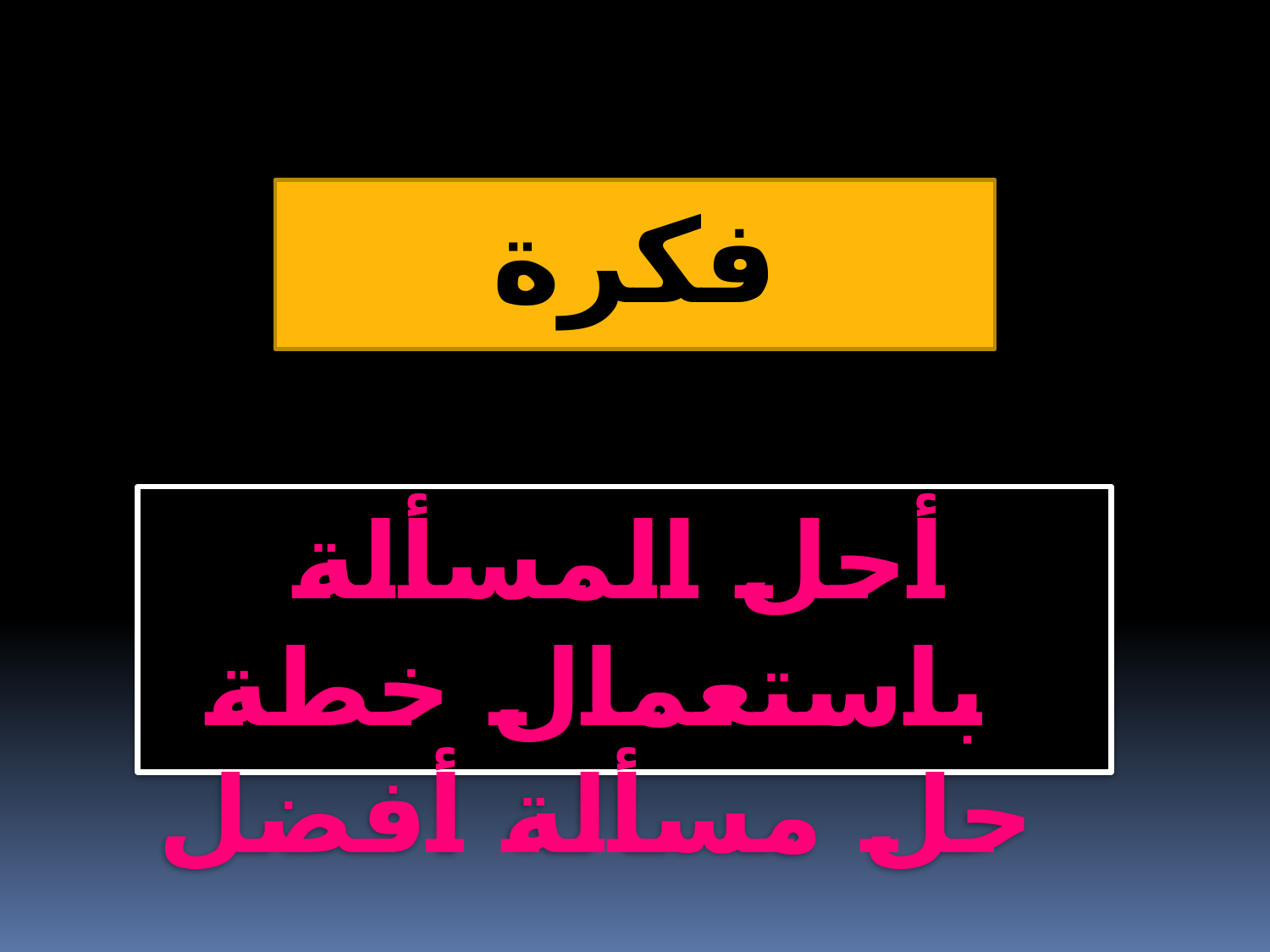

فكرة الدرس
أحل المسألة باستعمال خطة حل مسألة أفضل